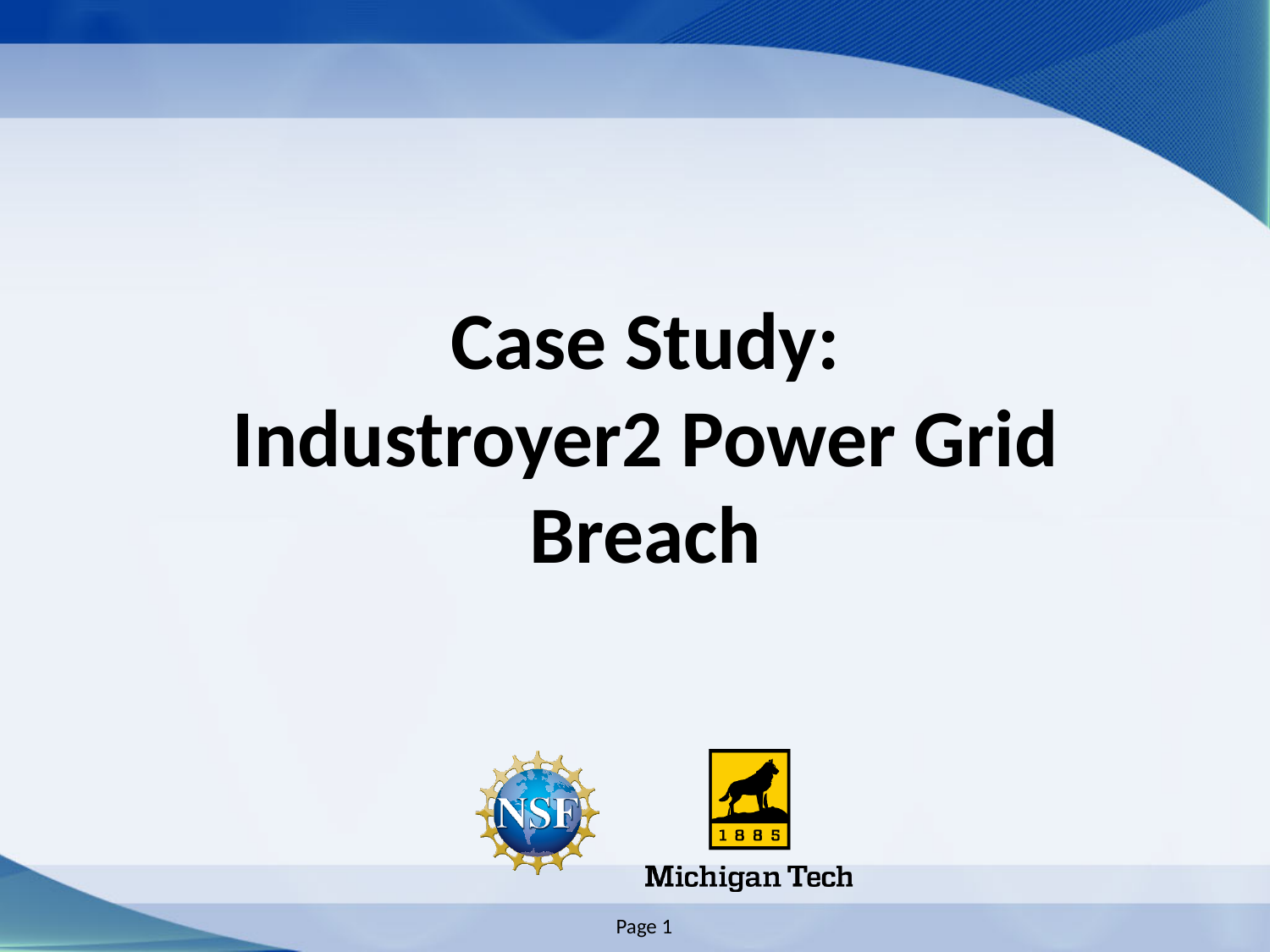

# Case Study: Industroyer2 Power Grid Breach